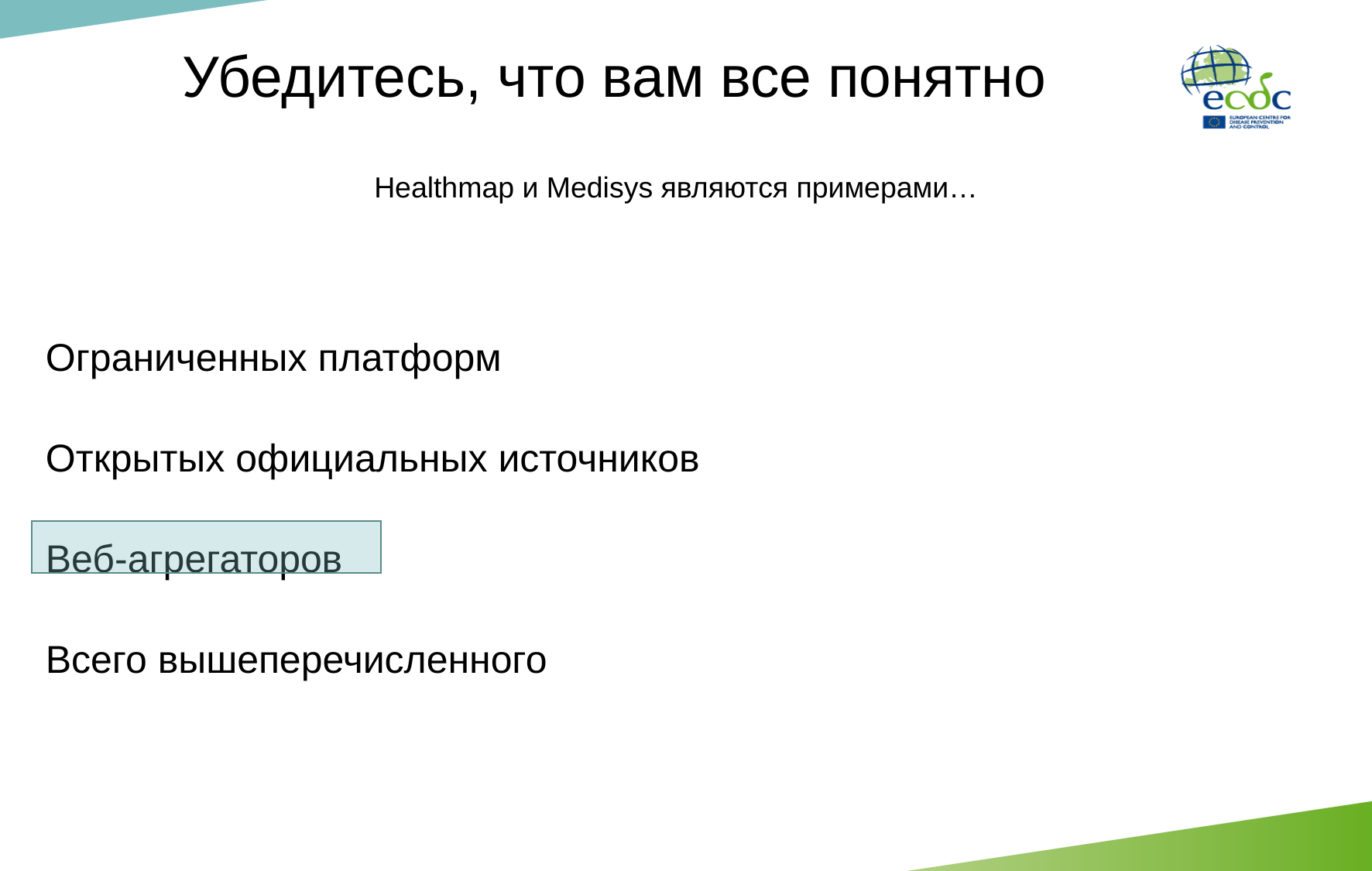

Убедитесь, что вам все понятно
Healthmap и Medisys являются примерами…

Ограниченных платформ
Открытых официальных источников
Веб-агрегаторов
Всего вышеперечисленного